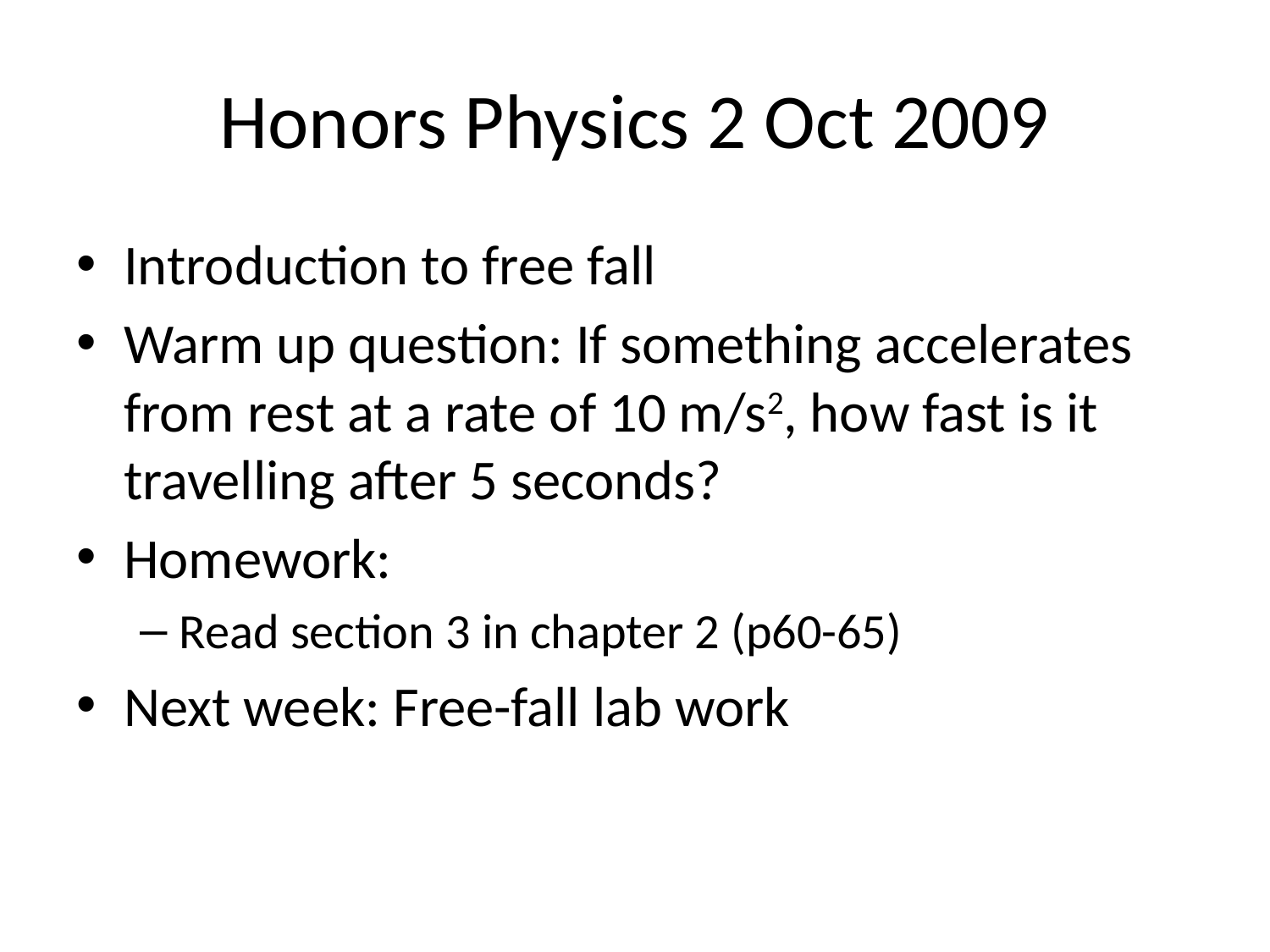

# Honors Physics 2 Oct 2009
Introduction to free fall
Warm up question: If something accelerates from rest at a rate of 10 m/s2, how fast is it travelling after 5 seconds?
Homework:
Read section 3 in chapter 2 (p60-65)
Next week: Free-fall lab work